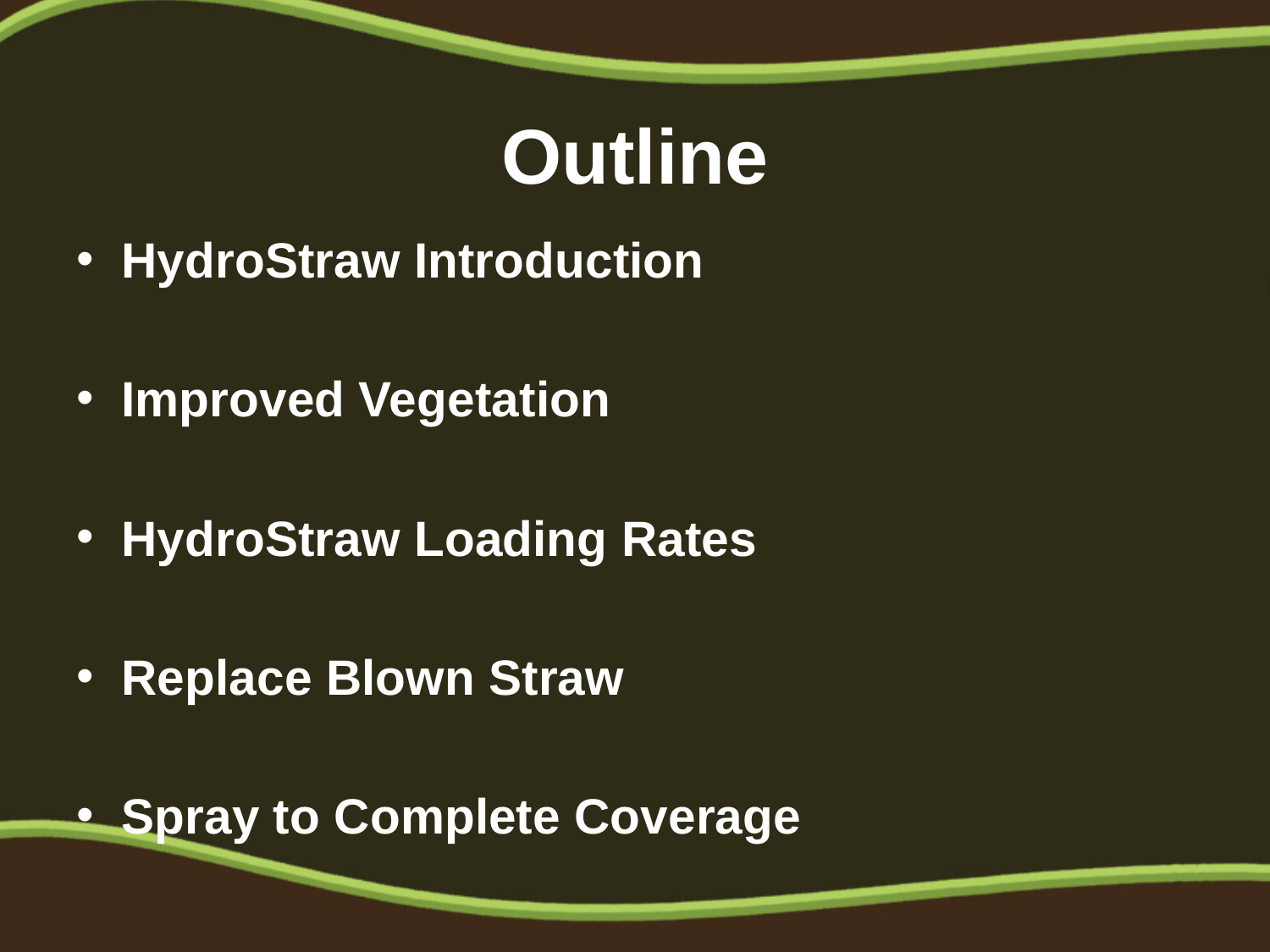

# Outline
HydroStraw Introduction

Improved Vegetation

HydroStraw Loading Rates

Replace Blown Straw

Spray to Complete Coverage